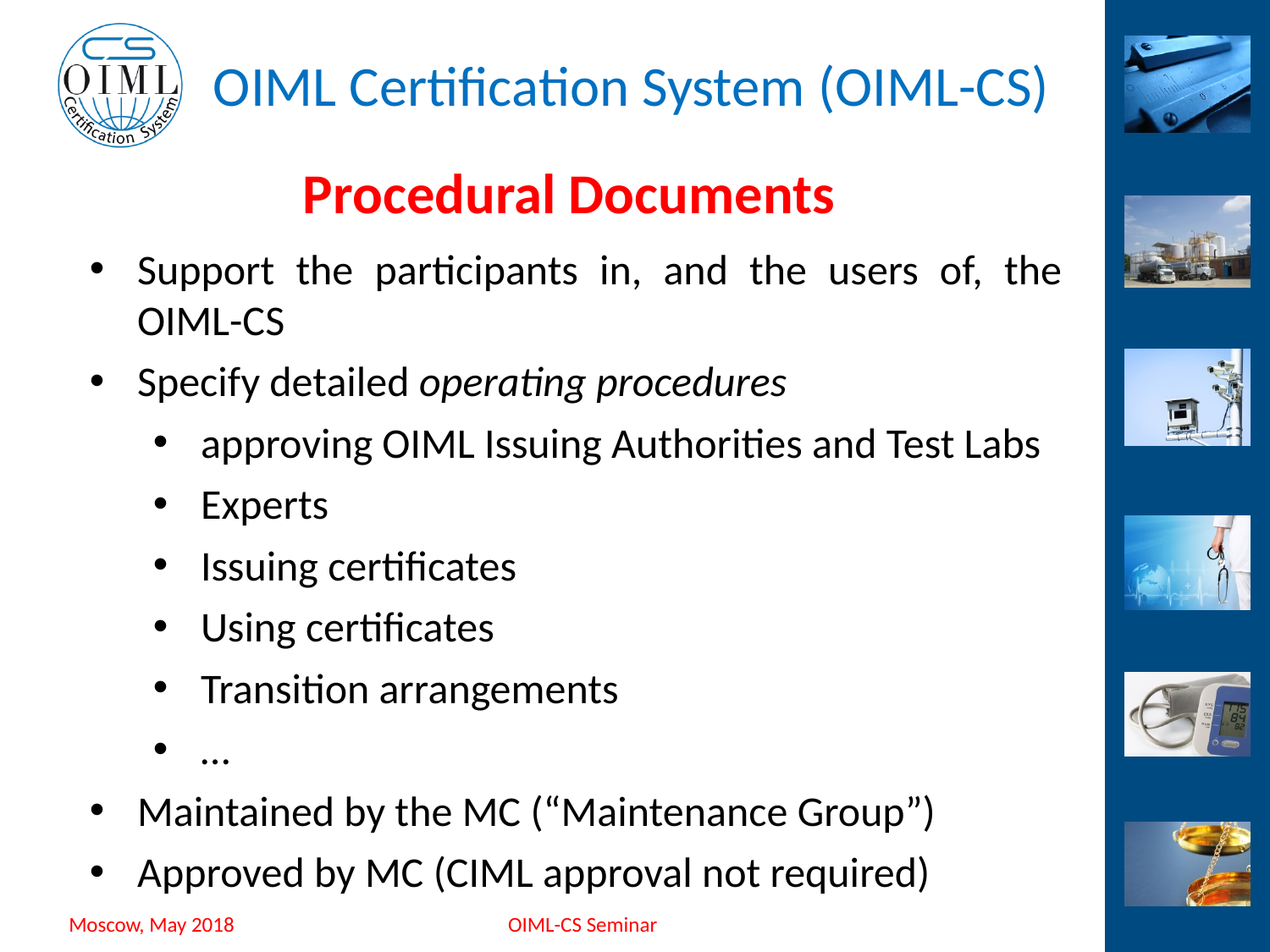

# Procedural Documents

Support the participants in, and the users of, the OIML-CS
Specify detailed operating procedures
approving OIML Issuing Authorities and Test Labs
Experts
Issuing certificates
Using certificates
Transition arrangements
…
Maintained by the MC (“Maintenance Group”)
Approved by MC (CIML approval not required)